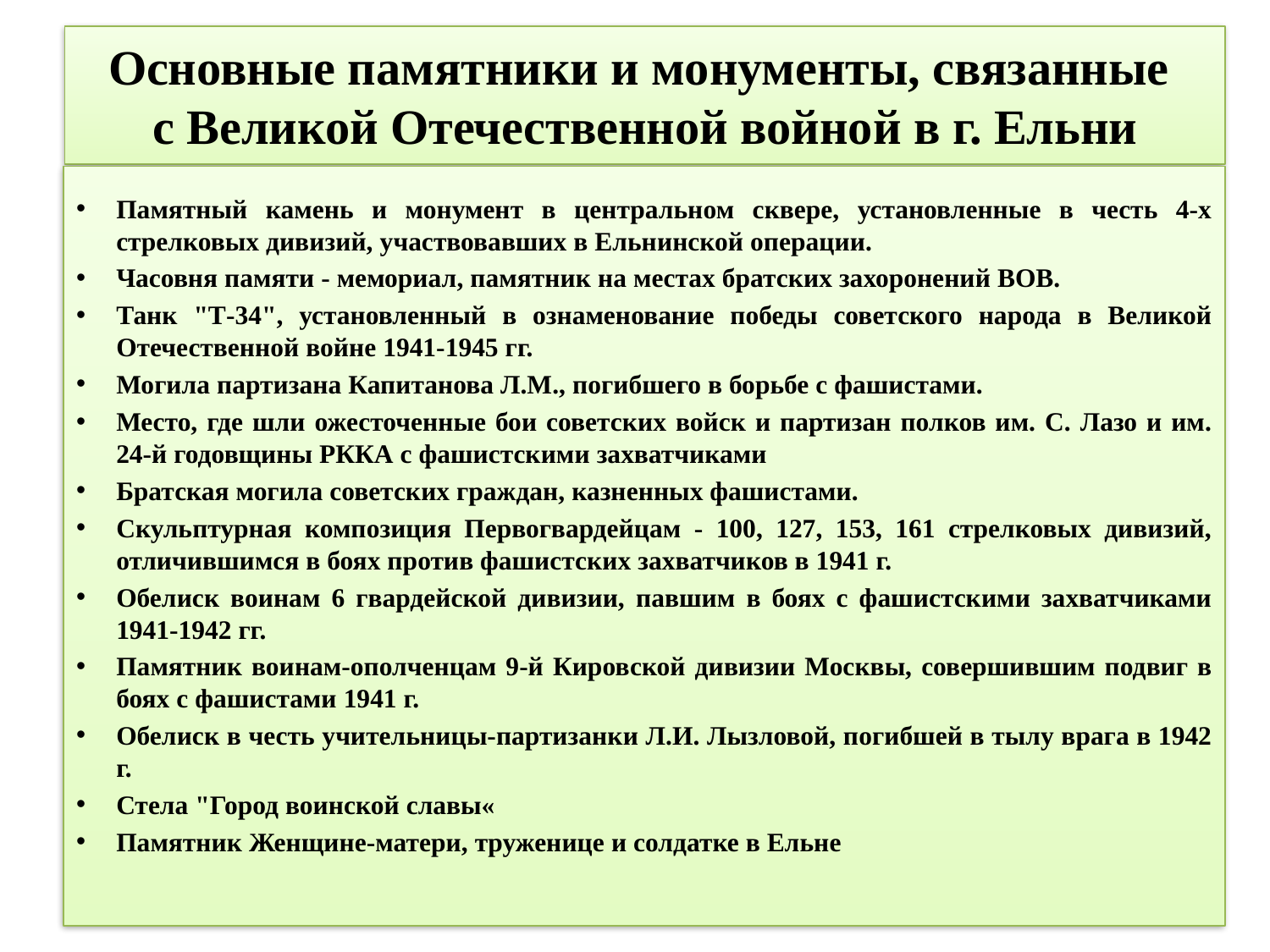

# Основные памятники и монументы, связанные с Великой Отечественной войной в г. Ельни

Памятный камень и монумент в центральном сквере, установленные в честь 4-х стрелковых дивизий, участвовавших в Ельнинской операции.
Часовня памяти - мемориал, памятник на местах братских захоронений ВОВ.
Танк "Т-34", установленный в ознаменование победы советского народа в Великой Отечественной войне 1941-1945 гг.
Могила партизана Капитанова Л.М., погибшего в борьбе с фашистами.
Место, где шли ожесточенные бои советских войск и партизан полков им. С. Лазо и им. 24-й годовщины РККА с фашистскими захватчиками
Братская могила советских граждан, казненных фашистами.
Скульптурная композиция Первогвардейцам - 100, 127, 153, 161 стрелковых дивизий, отличившимся в боях против фашистских захватчиков в 1941 г.
Обелиск воинам 6 гвардейской дивизии, павшим в боях с фашистскими захватчиками 1941-1942 гг.
Памятник воинам-ополченцам 9-й Кировской дивизии Москвы, совершившим подвиг в боях с фашистами 1941 г.
Обелиск в честь учительницы-партизанки Л.И. Лызловой, погибшей в тылу врага в 1942 г.
Стела "Город воинской славы«
Памятник Женщине-матери, труженице и солдатке в Ельне